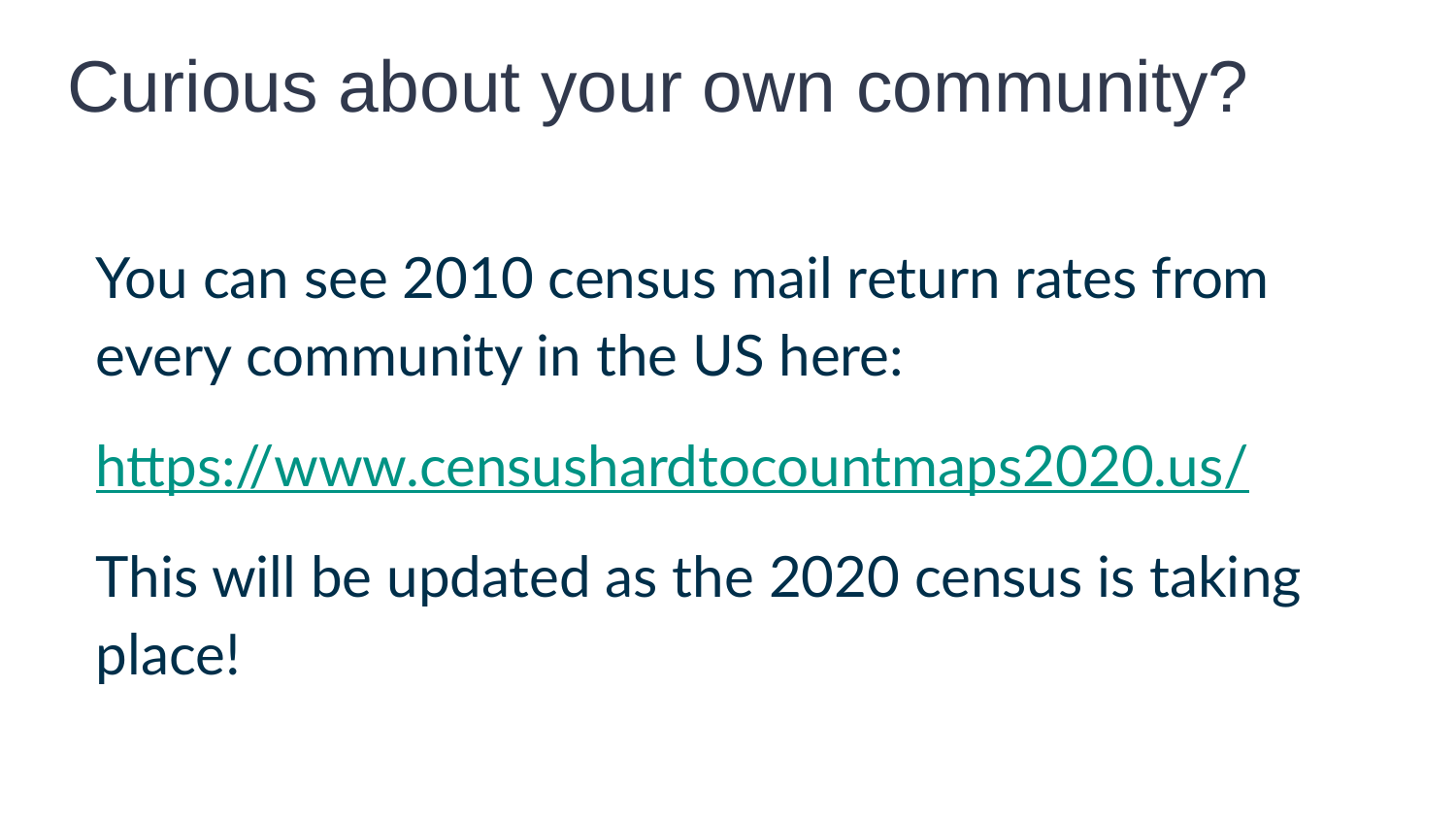

Curious about your own community?

You can see 2010 census mail return rates from every community in the US here:
https://www.censushardtocountmaps2020.us/
This will be updated as the 2020 census is taking place!